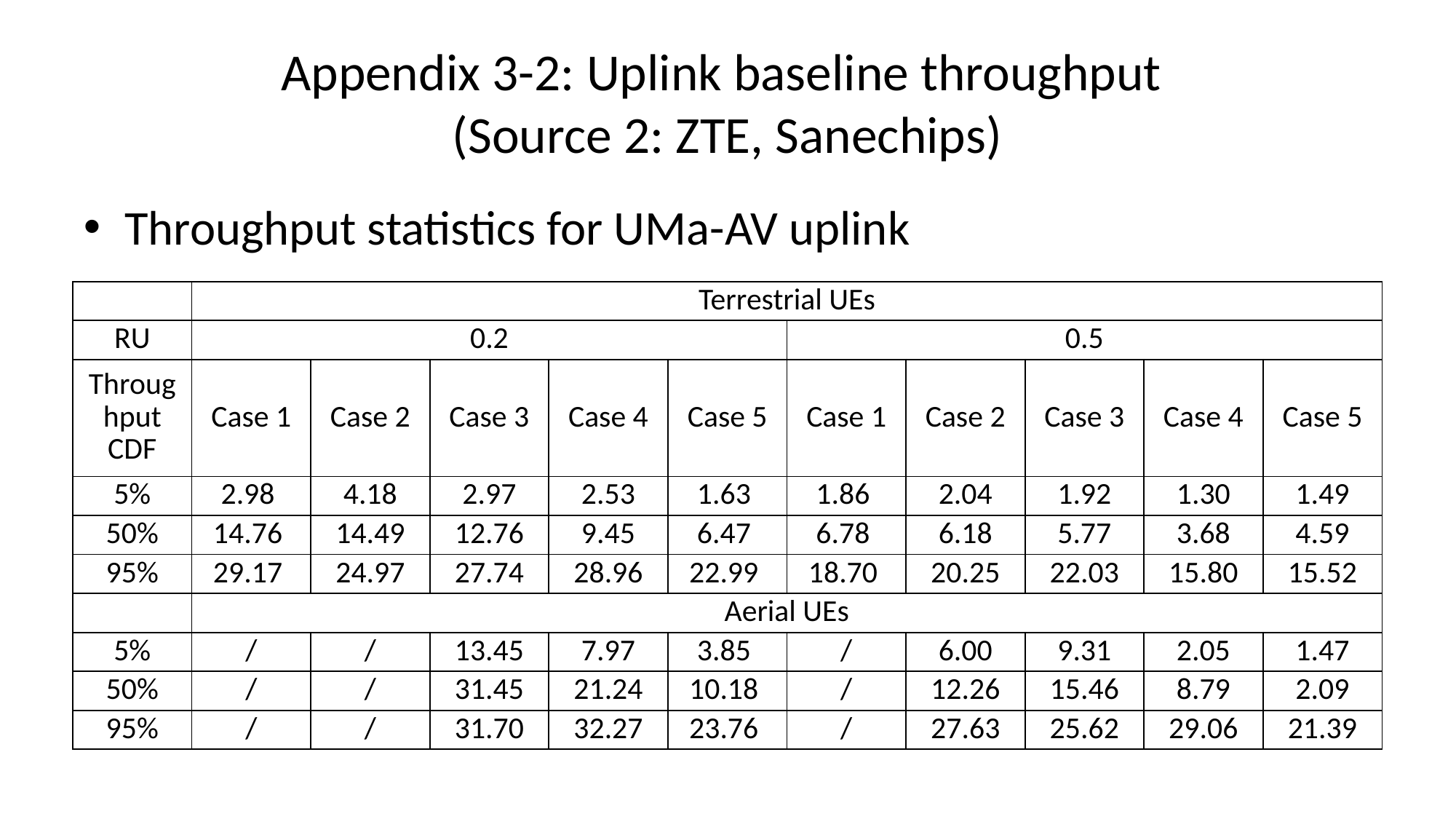

# Appendix 3-2: Uplink baseline throughput (Source 2: ZTE, Sanechips)
Throughput statistics for UMa-AV uplink
|  | Terrestrial UEs |  |  |  |  |  |  |  |  |  |
| --- | --- | --- | --- | --- | --- | --- | --- | --- | --- | --- |
| RU | 0.2 |  |  |  |  | 0.5 |  |  |  |  |
| Throughput CDF | Case 1 | Case 2 | Case 3 | Case 4 | Case 5 | Case 1 | Case 2 | Case 3 | Case 4 | Case 5 |
| 5% | 2.98 | 4.18 | 2.97 | 2.53 | 1.63 | 1.86 | 2.04 | 1.92 | 1.30 | 1.49 |
| 50% | 14.76 | 14.49 | 12.76 | 9.45 | 6.47 | 6.78 | 6.18 | 5.77 | 3.68 | 4.59 |
| 95% | 29.17 | 24.97 | 27.74 | 28.96 | 22.99 | 18.70 | 20.25 | 22.03 | 15.80 | 15.52 |
|  | Aerial UEs |  |  |  |  |  |  |  |  |  |
| 5% | / | / | 13.45 | 7.97 | 3.85 | / | 6.00 | 9.31 | 2.05 | 1.47 |
| 50% | / | / | 31.45 | 21.24 | 10.18 | / | 12.26 | 15.46 | 8.79 | 2.09 |
| 95% | / | / | 31.70 | 32.27 | 23.76 | / | 27.63 | 25.62 | 29.06 | 21.39 |